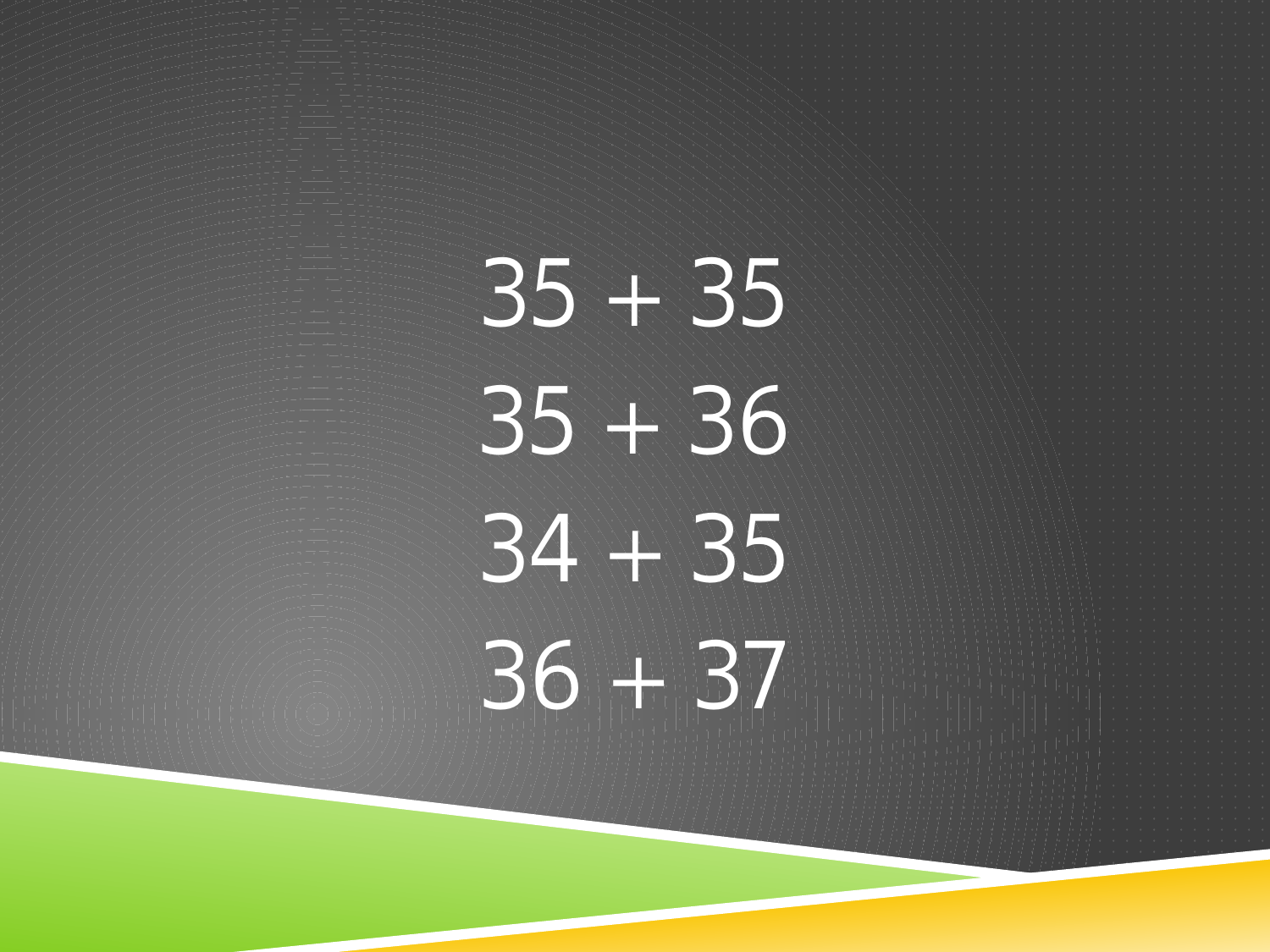

35 + 35
35 + 36
34 + 35
36 + 37